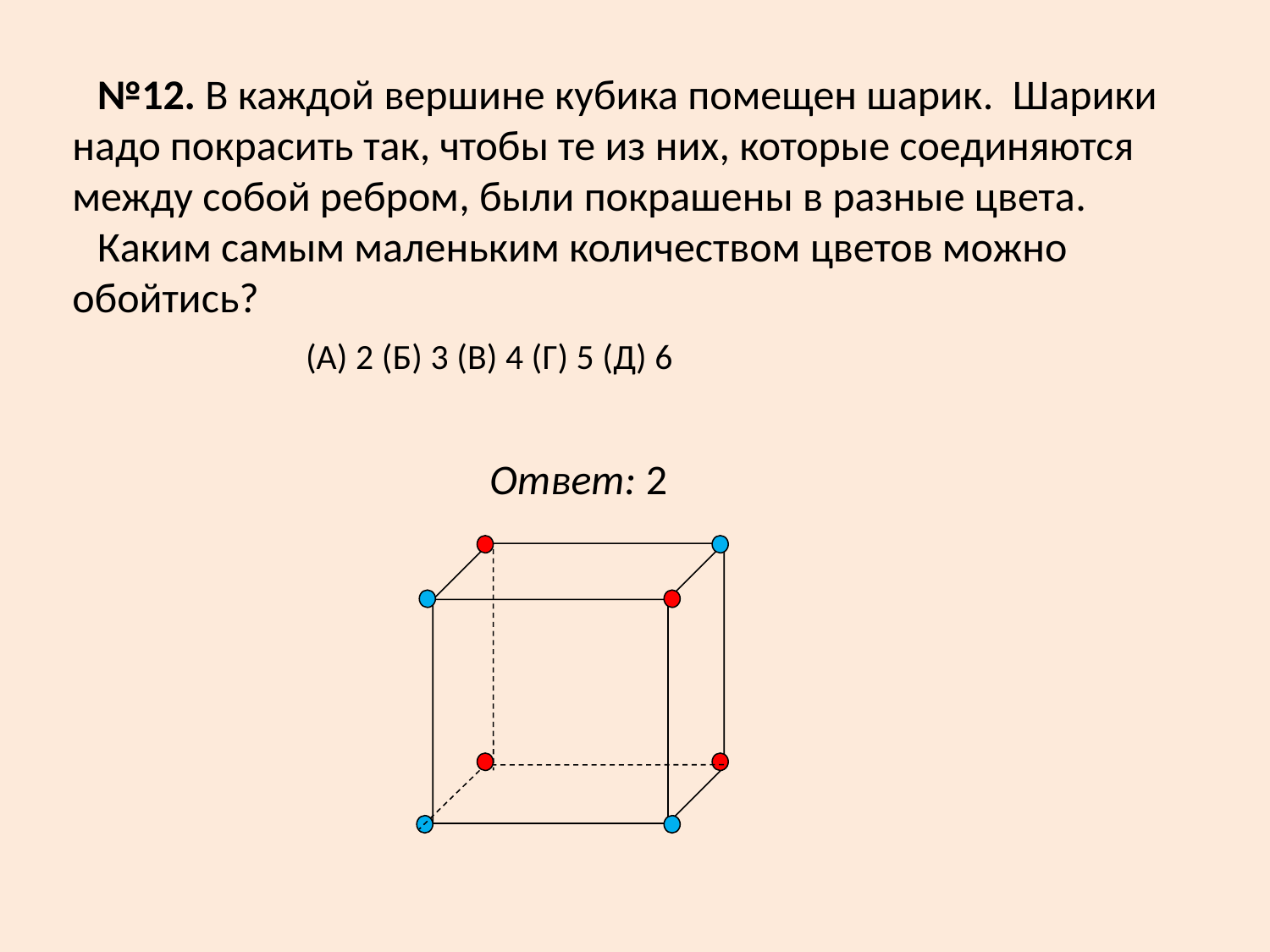

№12. В каждой вершине кубика помещен шарик.  Шарики надо покрасить так, чтобы те из них, которые соединяются между собой ребром, были покрашены в разные цвета.
Каким самым маленьким количеством цветов можно обойтись?

(А) 2 (Б) 3 (В) 4 (Г) 5 (Д) 6
Ответ: 2